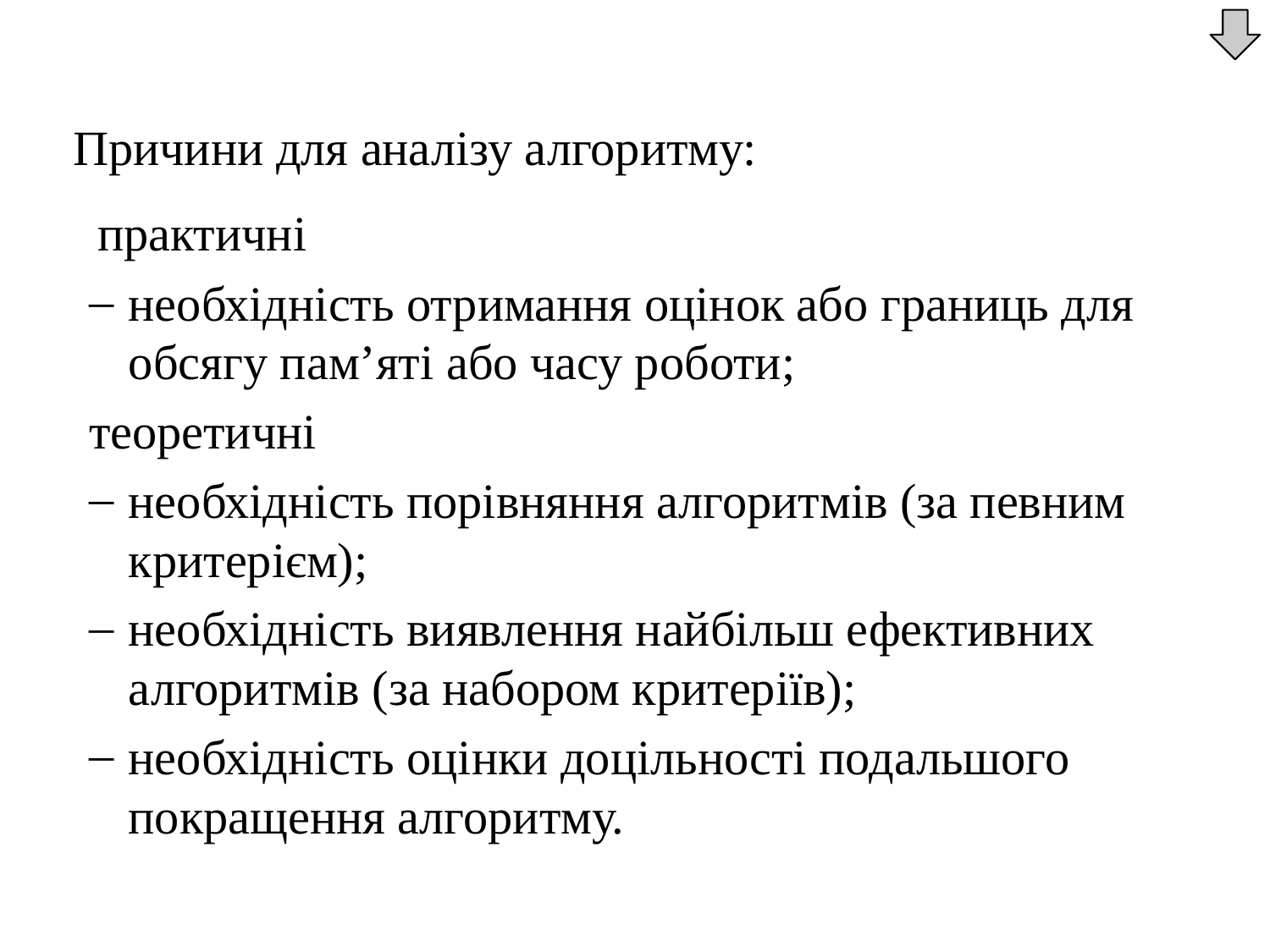

Причини для аналізу алгоритму:

	  практичні
необхідність отримання оцінок або границь для обсягу пам’яті або часу роботи;
теоретичні
необхідність порівняння алгоритмів (за певним критерієм);
необхідність виявлення найбільш ефективних алгоритмів (за набором критеріїв);
необхідність оцінки доцільності подальшого покращення алгоритму.